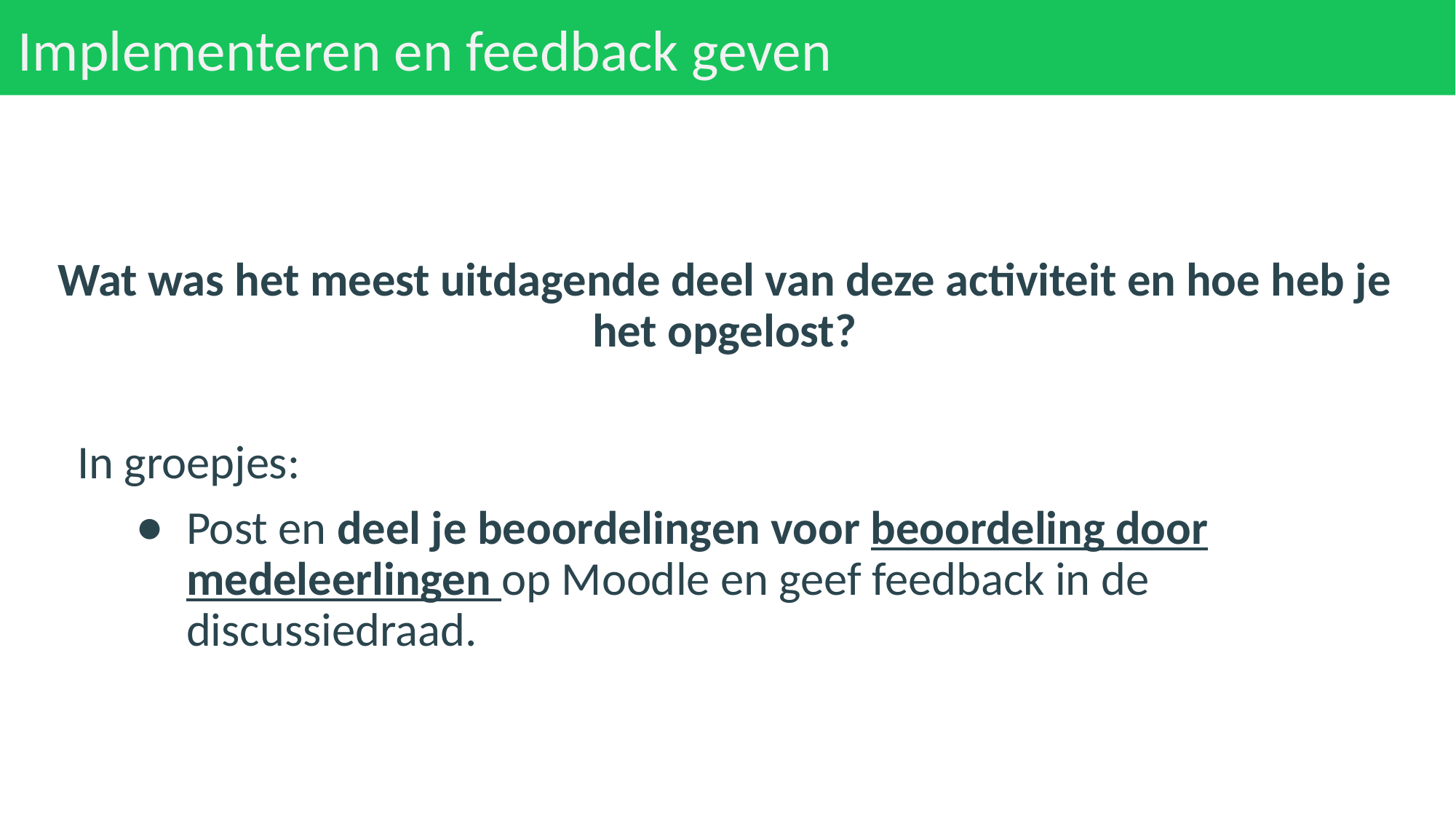

# Implementeren en feedback geven
Wat was het meest uitdagende deel van deze activiteit en hoe heb je het opgelost?

In groepjes:
Post en deel je beoordelingen voor beoordeling door medeleerlingen op Moodle en geef feedback in de discussiedraad.